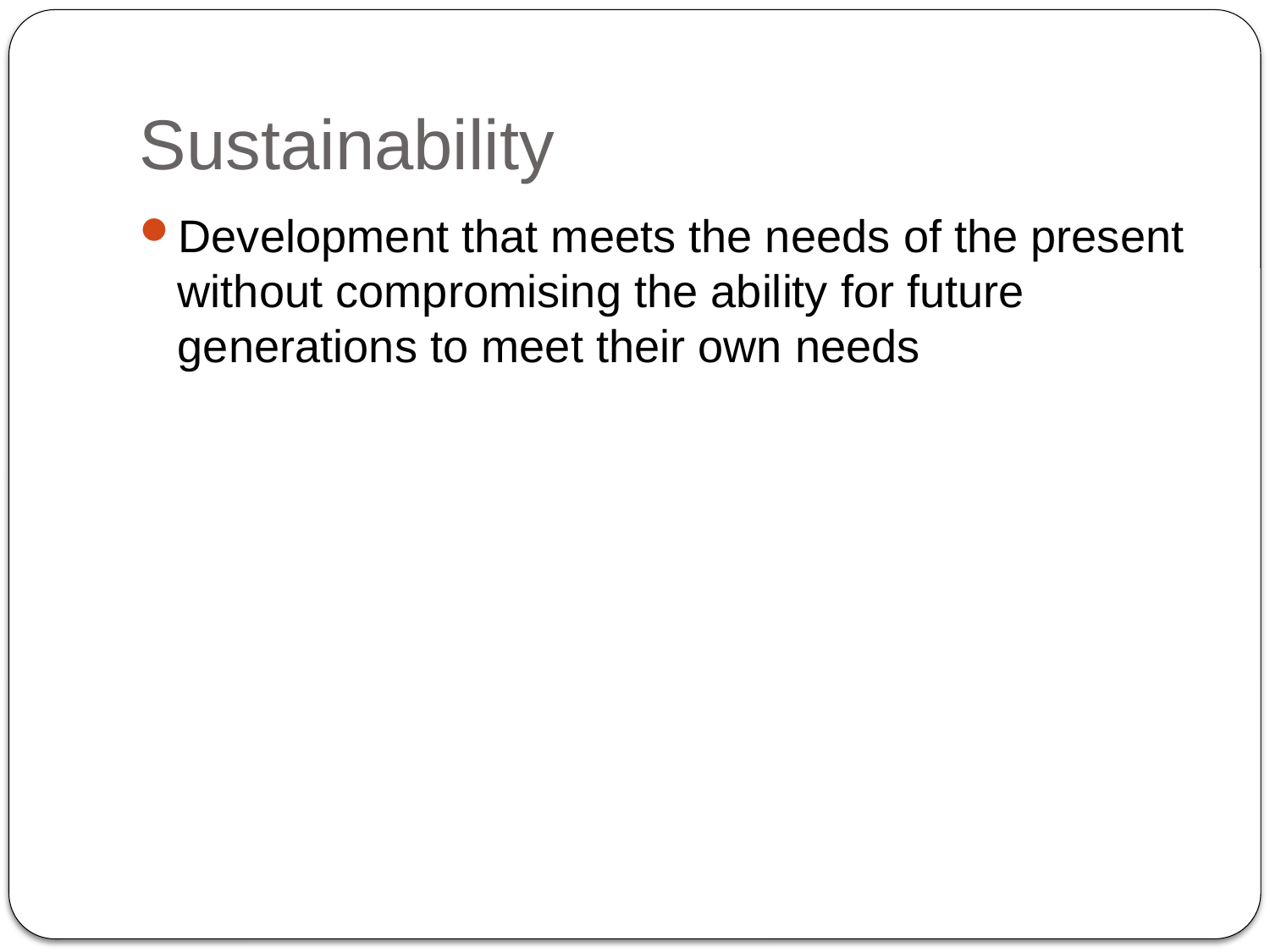

# Sustainability
Development that meets the needs of the present without compromising the ability for future generations to meet their own needs